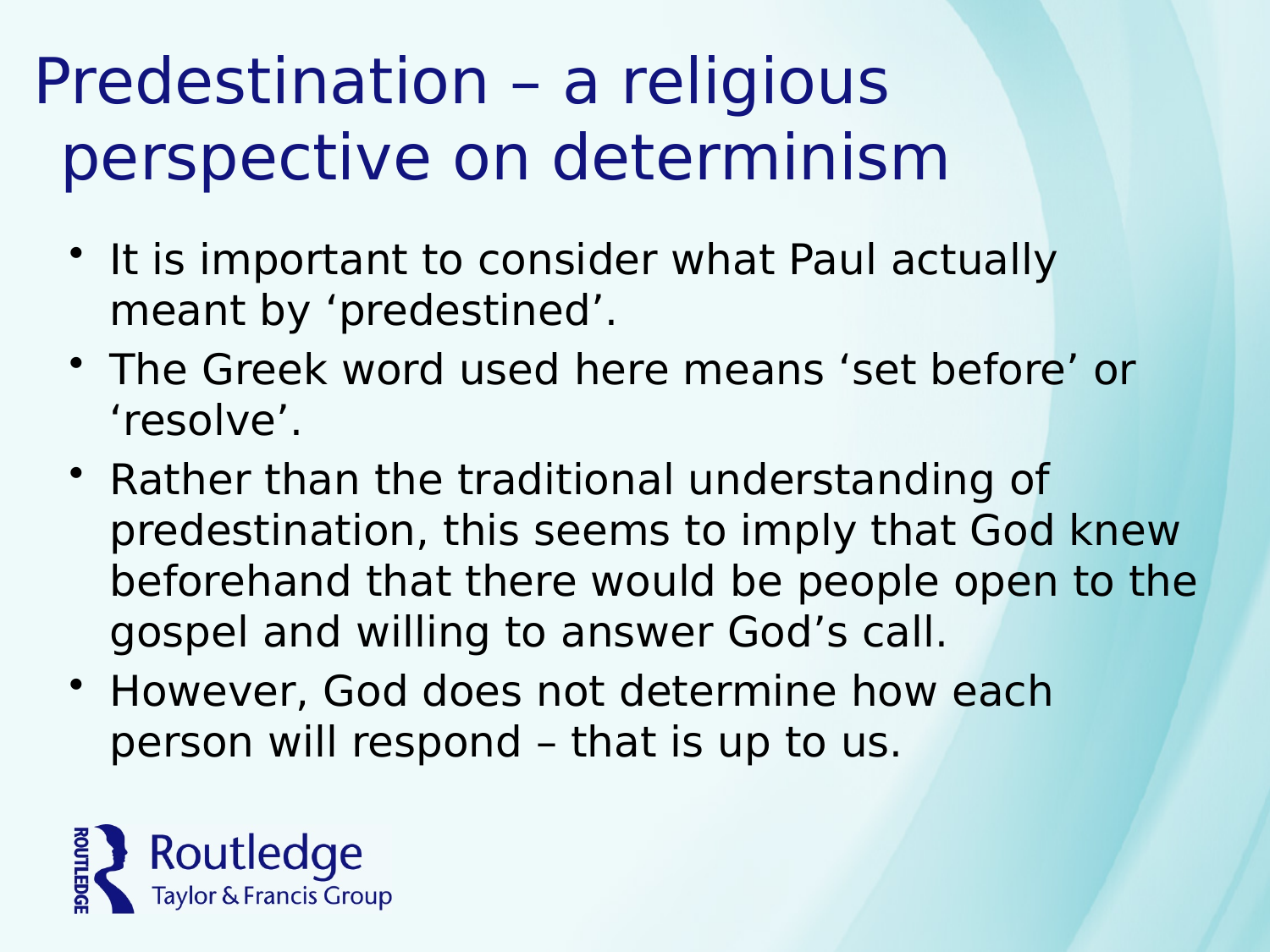

# Predestination – a religious perspective on determinism
It is important to consider what Paul actually meant by ‘predestined’.
The Greek word used here means ‘set before’ or ‘resolve’.
Rather than the traditional understanding of predestination, this seems to imply that God knew beforehand that there would be people open to the gospel and willing to answer God’s call.
However, God does not determine how each person will respond – that is up to us.